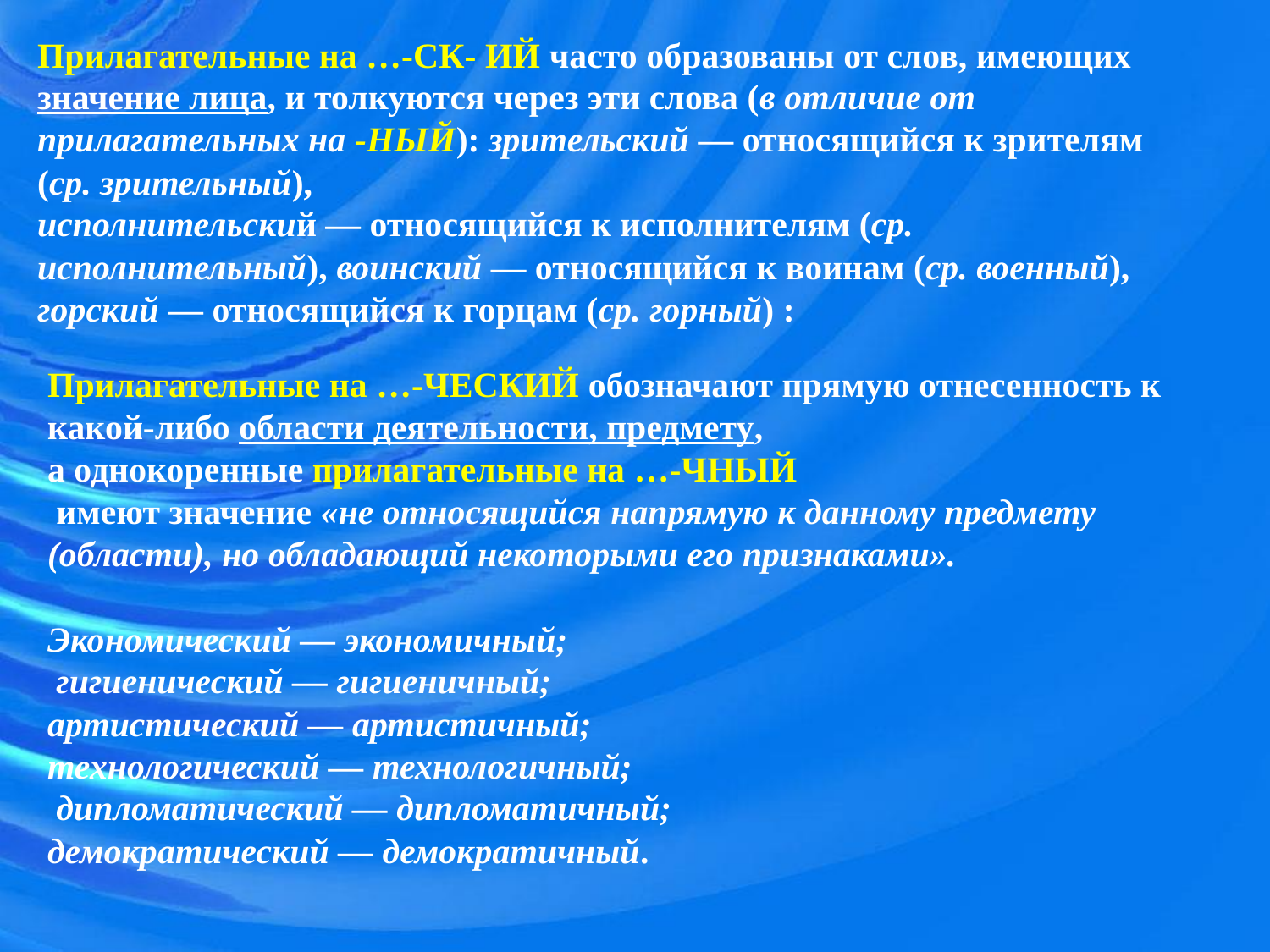

Прилагательные на …-СК- ИЙ часто образованы от слов, имеющих значение лица, и толкуются через эти слова (в отличие от прилагательных на -НЫЙ): зрительский — относящийся к зрителям (ср. зрительный),
исполнительский — относящийся к исполнителям (ср. исполнительный), воинский — относящийся к воинам (ср. военный),
горский — относящийся к горцам (ср. горный) :
Прилагательные на …-ЧЕСКИЙ обозначают прямую отнесенность к какой-либо области деятельности, предмету,
а однокоренные прилагательные на …-ЧНЫЙ
 имеют значение «не относящийся напрямую к данному предмету (области), но обладающий некоторыми его признаками».

Экономический — экономичный;
 гигиенический — гигиеничный;
артистический — артистичный;
технологический — технологичный;
 дипломатический — дипломатичный;
демократический — демократичный.